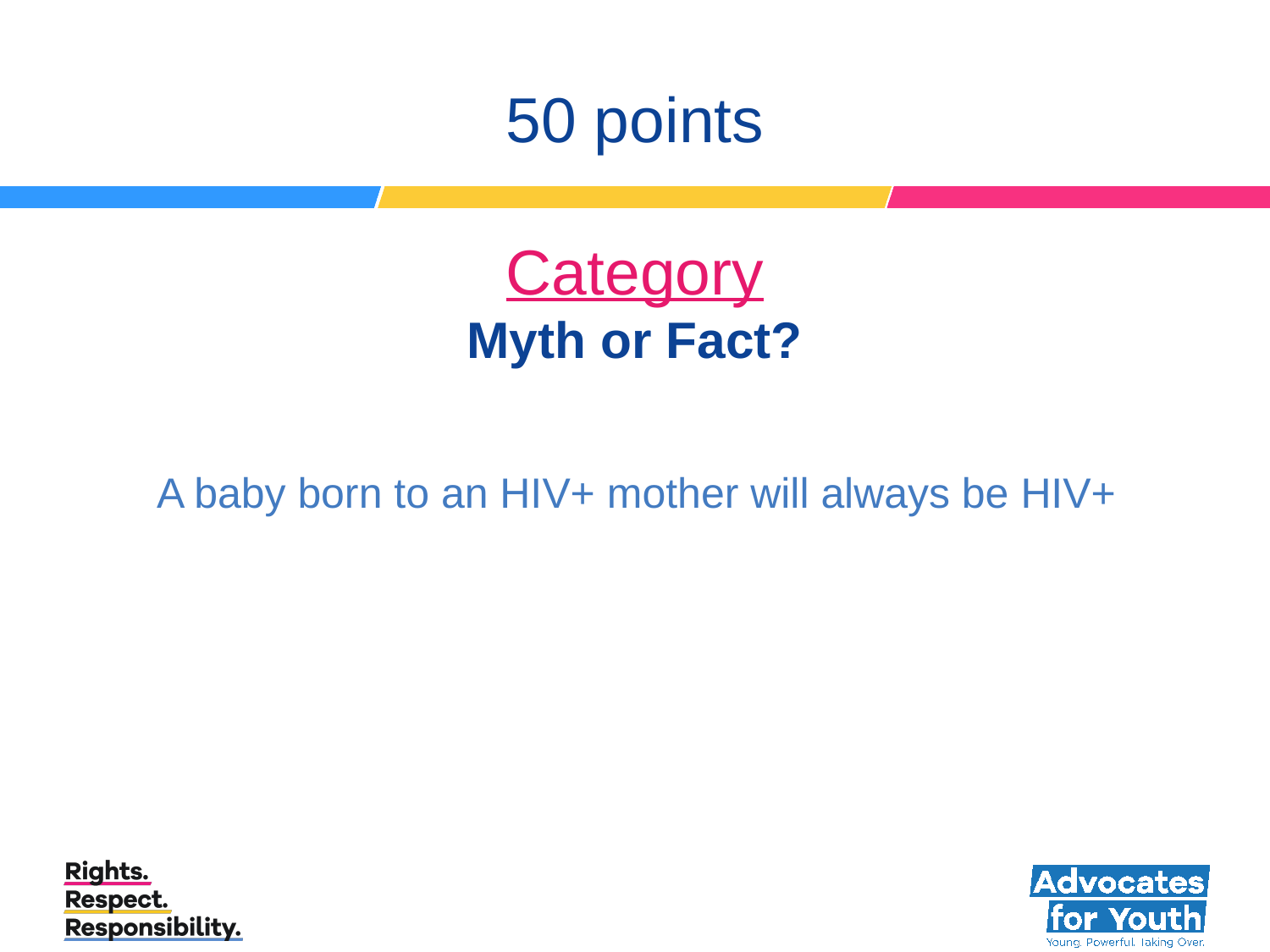

# 50 points Category Myth or Fact?
A baby born to an HIV+ mother will always be HIV+